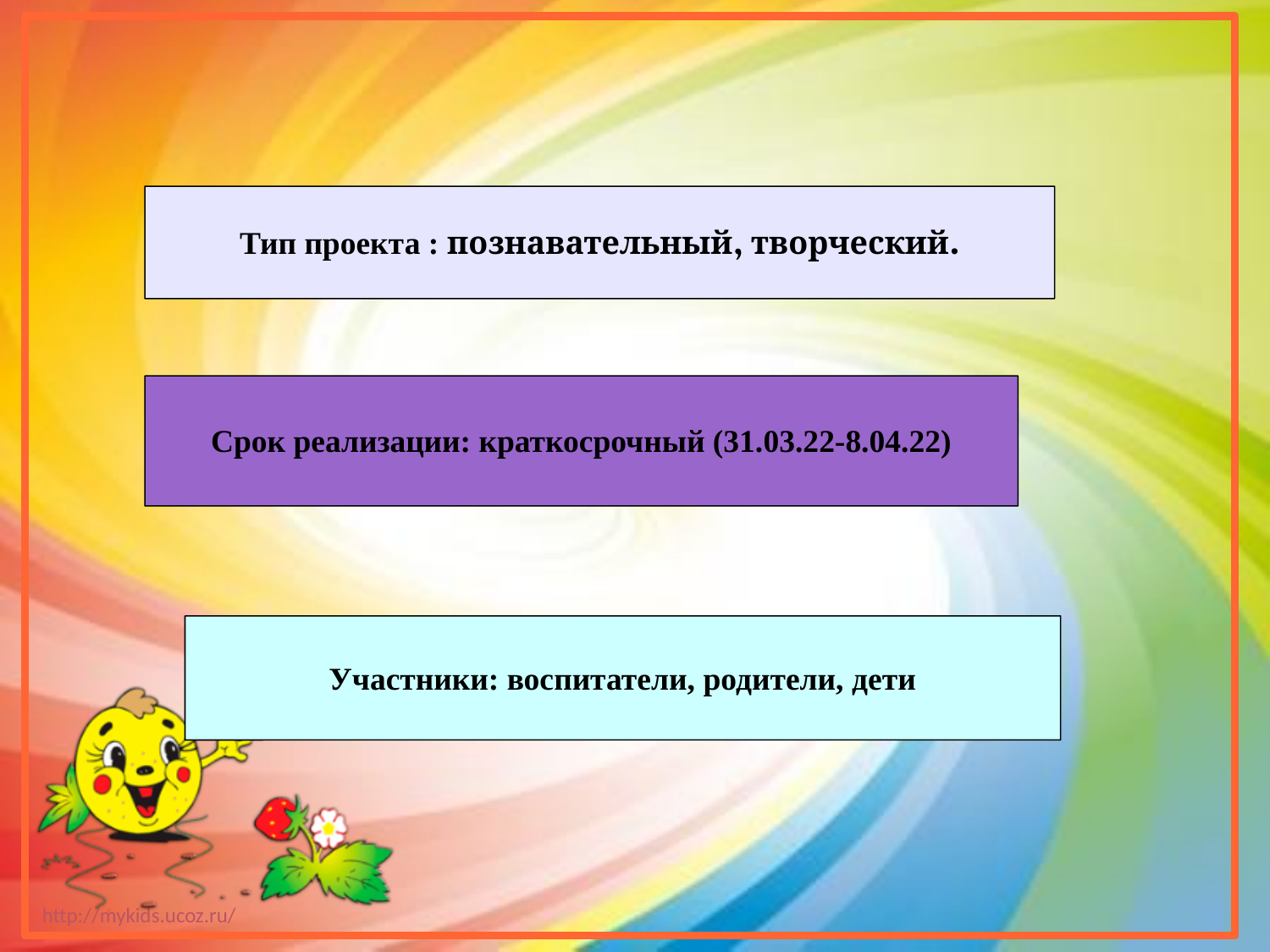

Тип проекта : познавательный, творческий.
Срок реализации: краткосрочный (31.03.22-8.04.22)
Участники: воспитатели, родители, дети